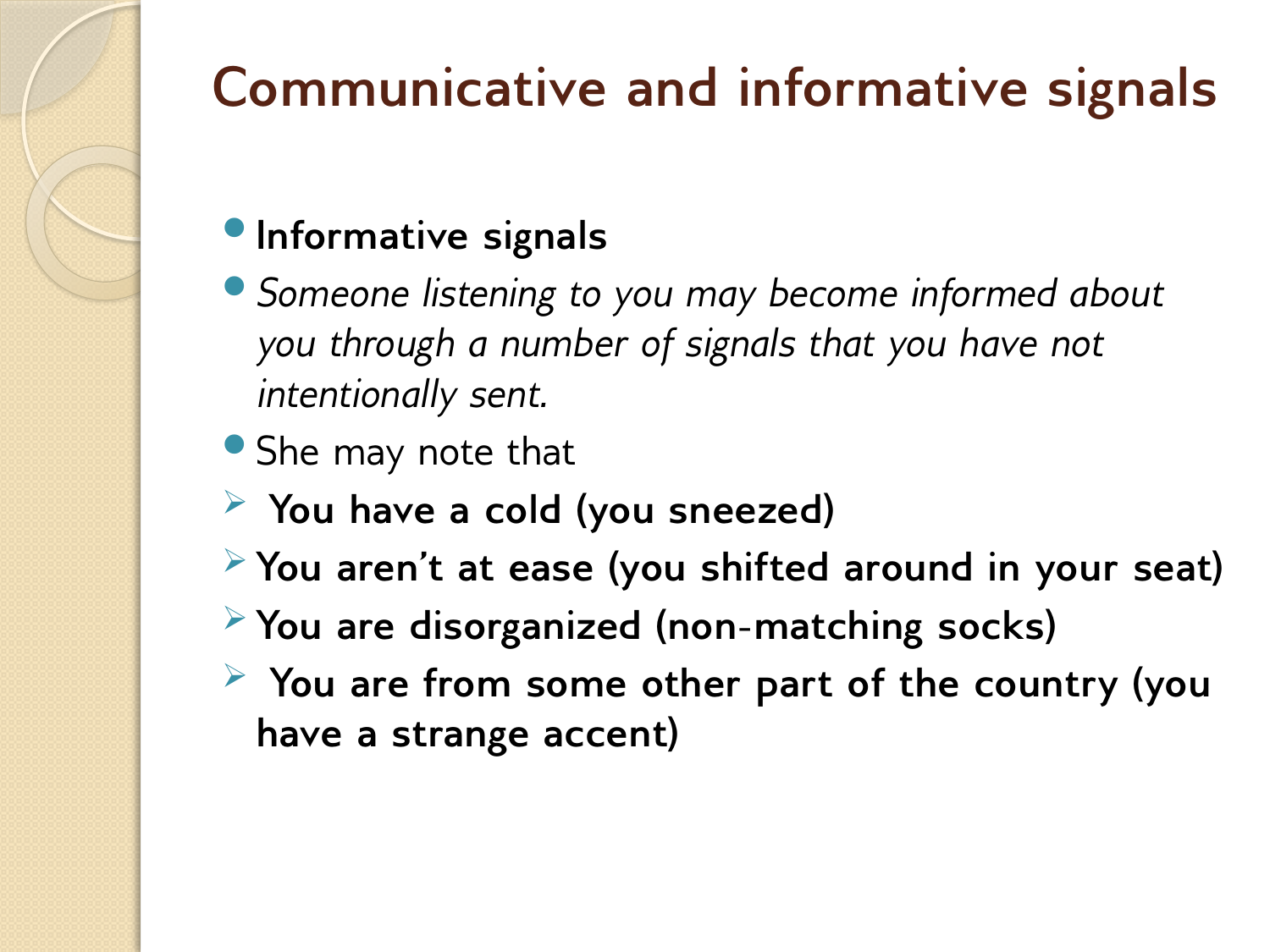

# Communicative and informative signals
Informative signals
Someone listening to you may become informed about you through a number of signals that you have not intentionally sent.
She may note that
 You have a cold (you sneezed)
You aren’t at ease (you shifted around in your seat)
You are disorganized (non-matching socks)
 You are from some other part of the country (you have a strange accent)